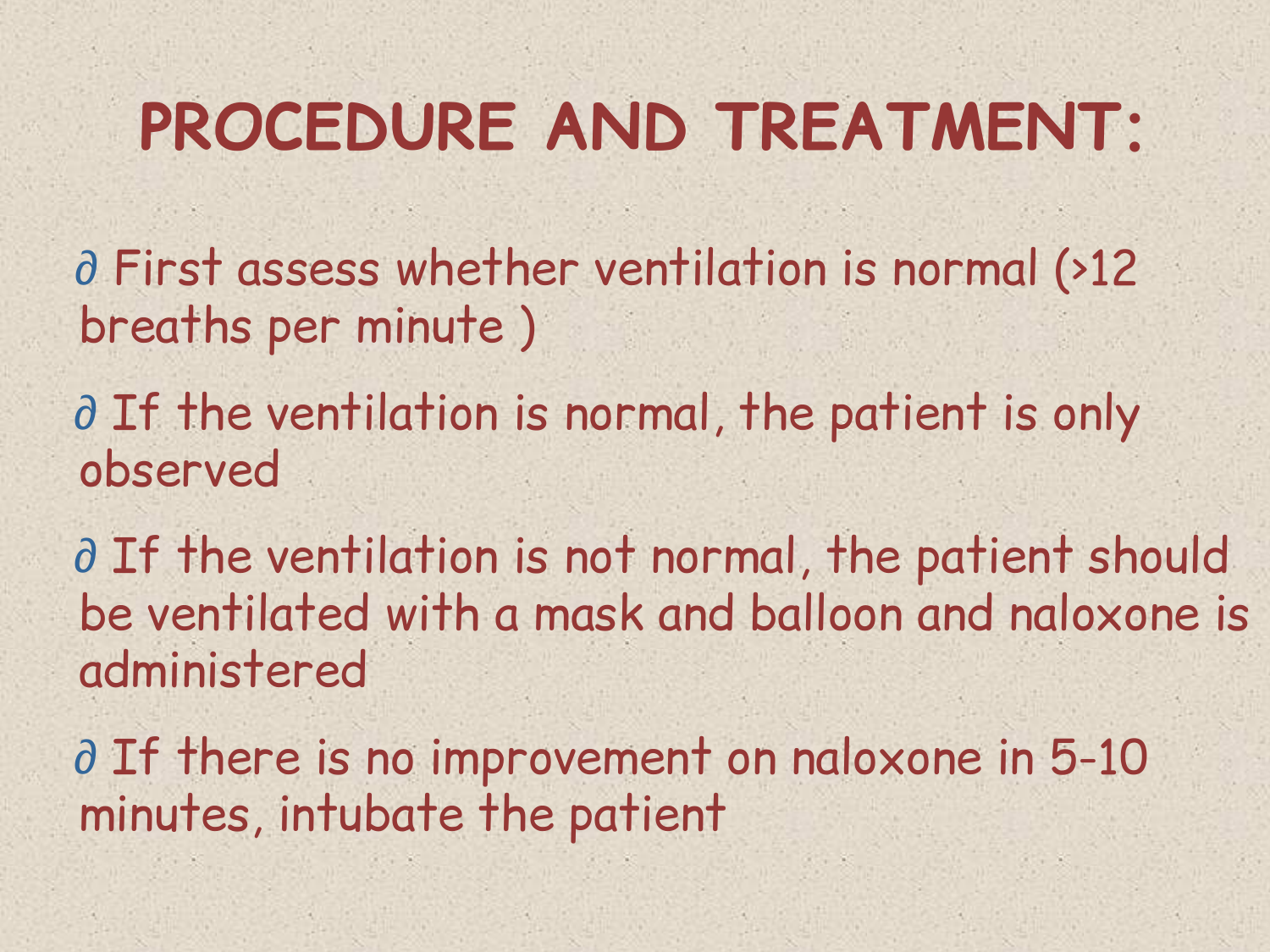

PROCEDURE AND TREATMENT:

  ∂ First assess whether ventilation is normal (>12 breaths per minute )

  ∂ If the ventilation is normal, the patient is only observed

  ∂ If the ventilation is not normal, the patient should be ventilated with a mask and balloon and naloxone is administered

  ∂ If there is no improvement on naloxone in 5-10 minutes, intubate the patient